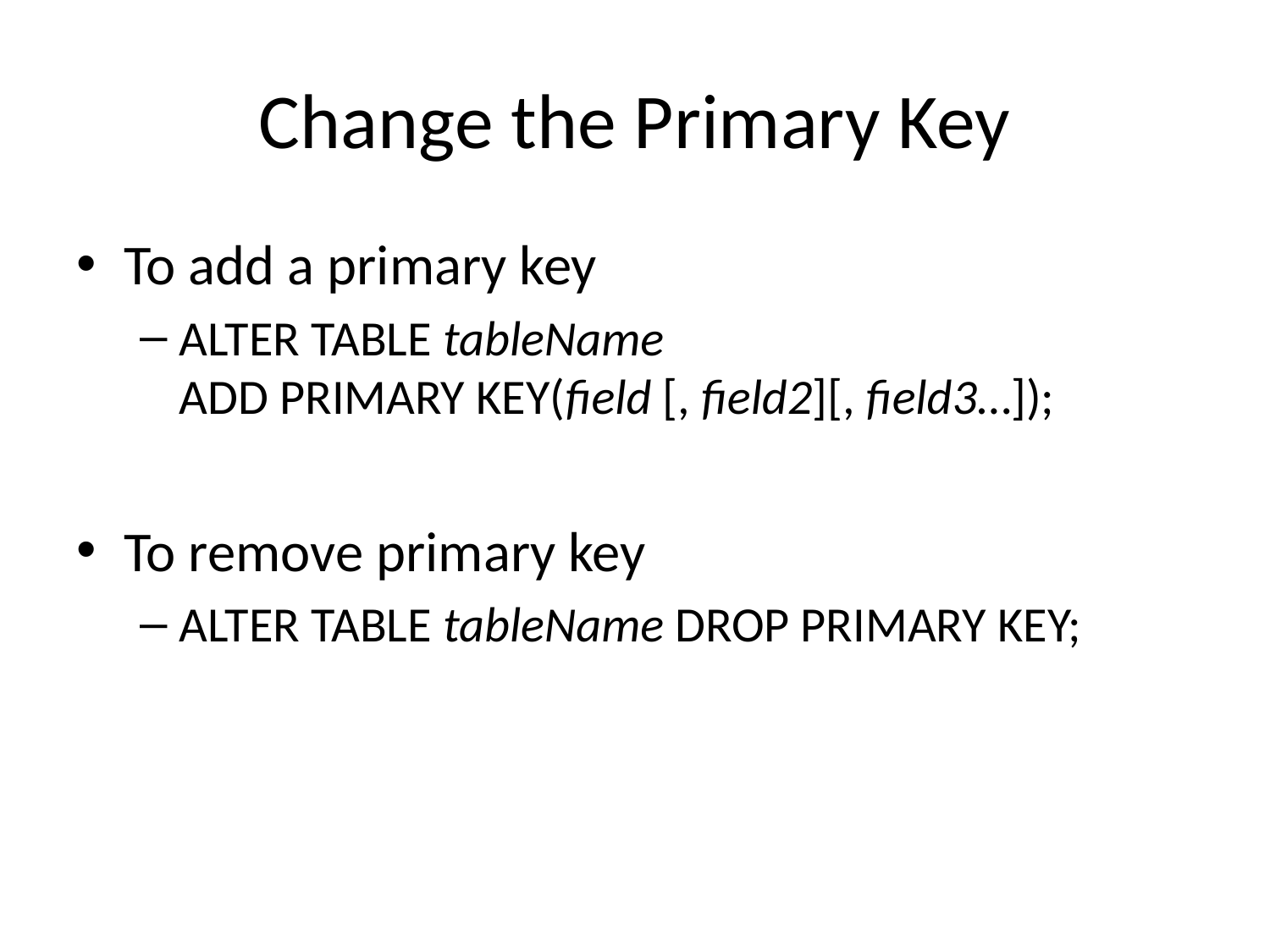

# Change the Primary Key
To add a primary key
ALTER TABLE tableName
ADD PRIMARY KEY(field [, field2][, field3…]);

To remove primary key
ALTER TABLE tableName DROP PRIMARY KEY;